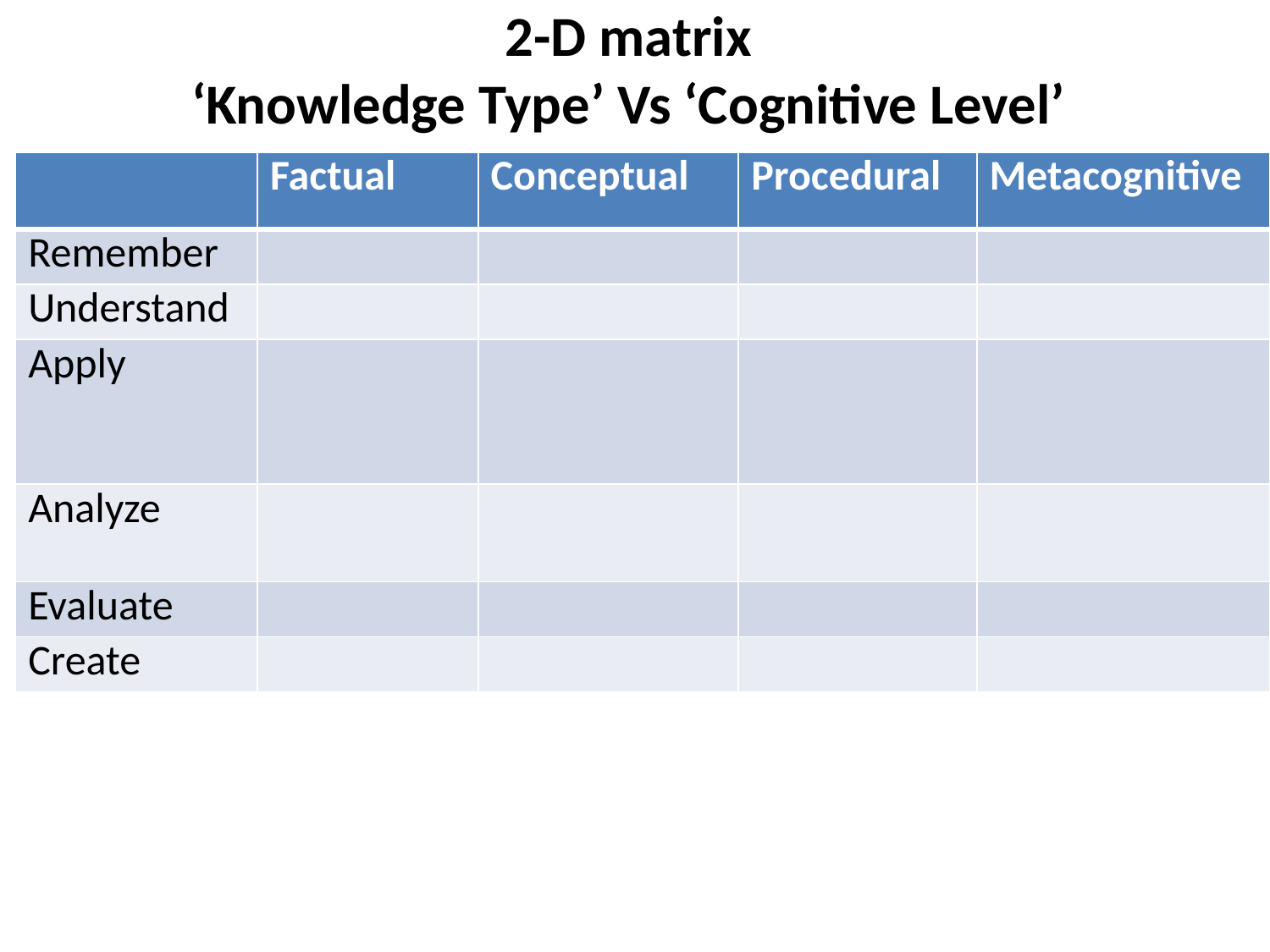

# 2-D matrix ‘Knowledge Type’ Vs ‘Cognitive Level’
|  | Factual | Conceptual | Procedural | Metacognitive |
| --- | --- | --- | --- | --- |
| Remember |  |  |  |  |
| Understand |  |  |  |  |
| Apply |  |  |  |  |
| Analyze |  |  |  |  |
| Evaluate |  |  |  |  |
| Create |  |  |  |  |